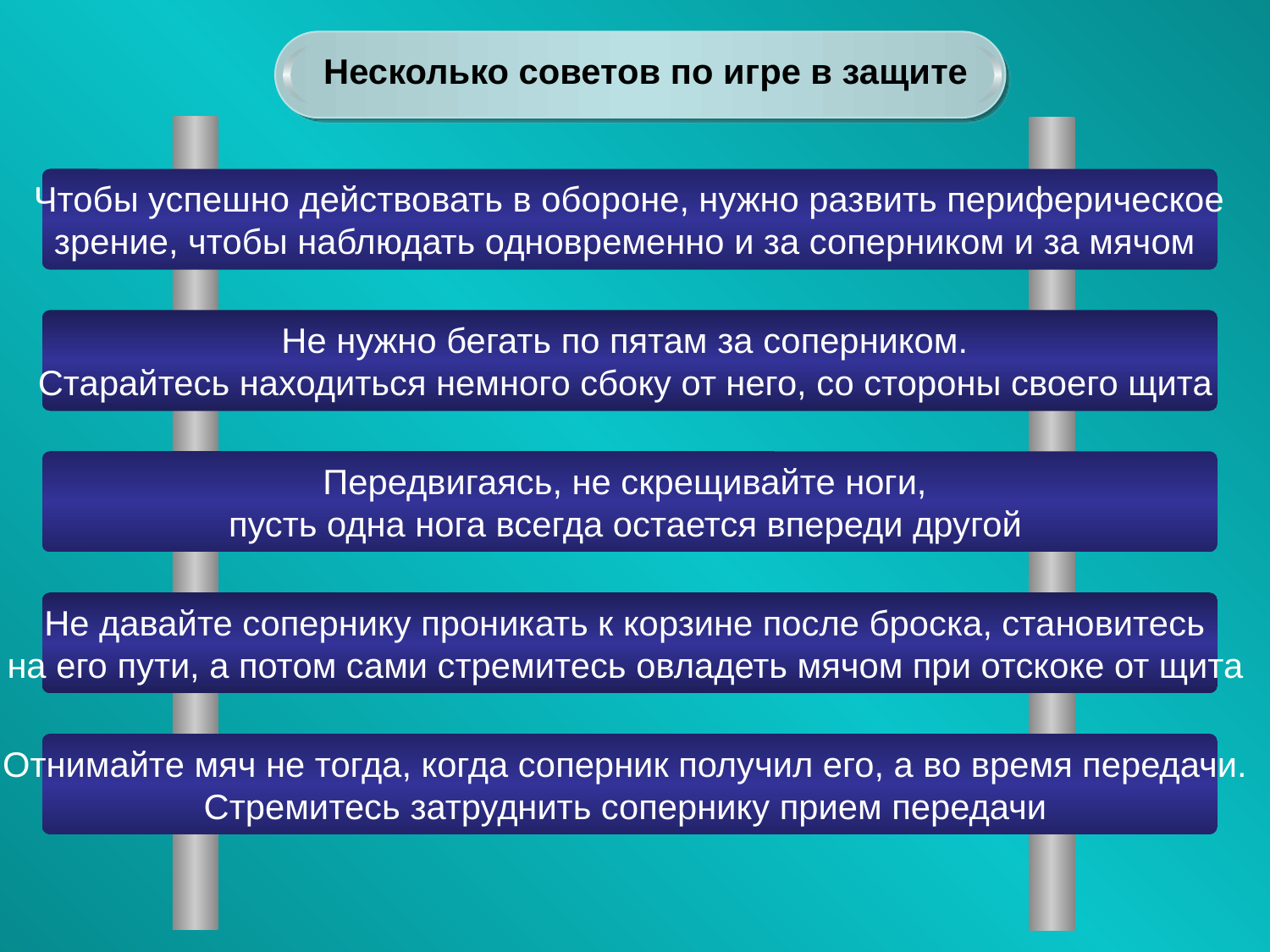

Несколько советов по игре в защите

 Чтобы успешно действовать в обороне, нужно развить периферическое
зрение, чтобы наблюдать одновременно и за соперником и за мячом
Не нужно бегать по пятам за соперником.
Старайтесь находиться немного сбоку от него, со стороны своего щита
Передвигаясь, не скрещивайте ноги,
пусть одна нога всегда остается впереди другой
Не давайте сопернику проникать к корзине после броска, становитесь
на его пути, а потом сами стремитесь овладеть мячом при отскоке от щита
Отнимайте мяч не тогда, когда соперник получил его, а во время передачи.
Стремитесь затруднить сопернику прием передачи